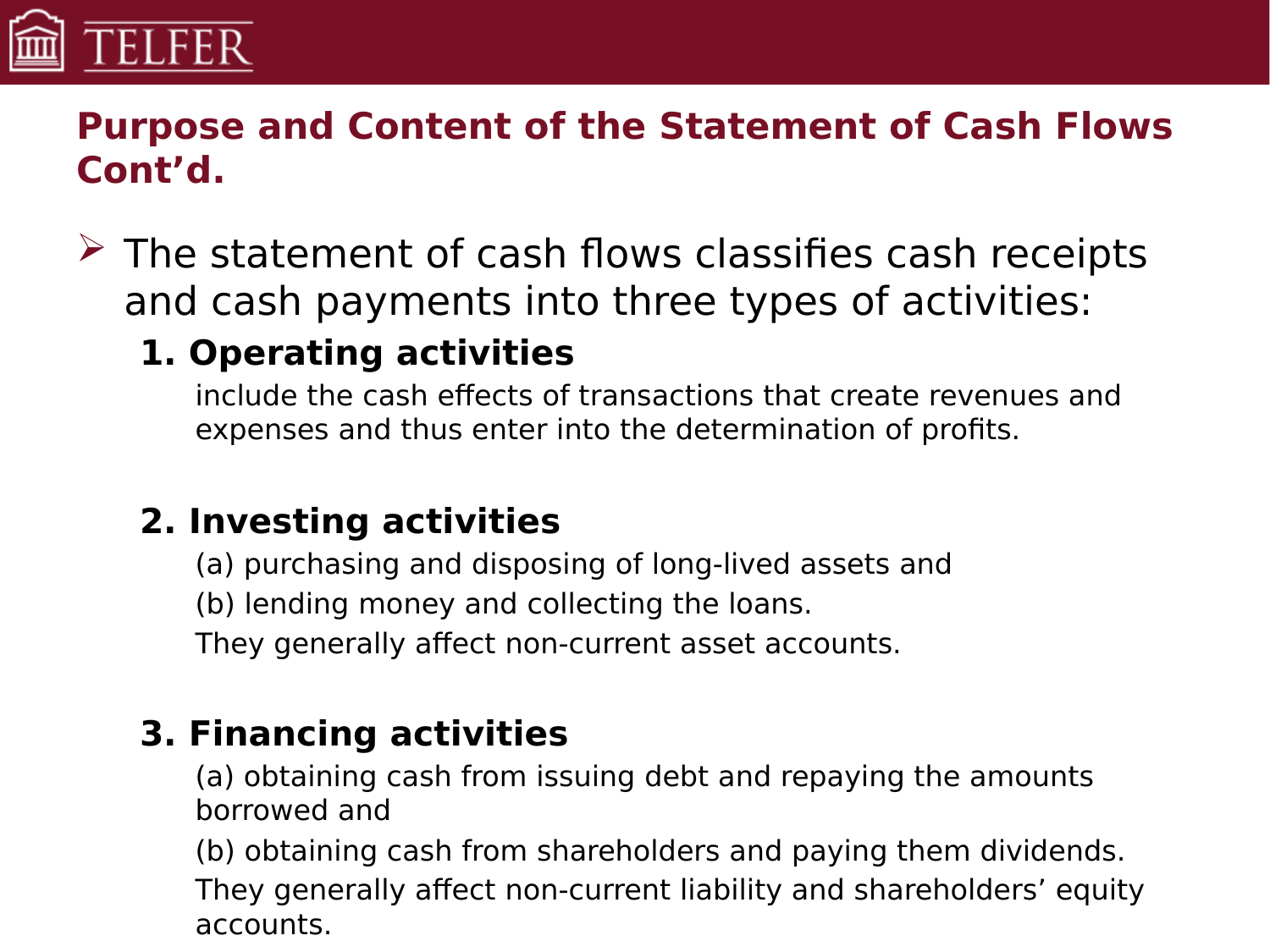

# Purpose and Content of the Statement of Cash Flows Cont’d.
The statement of cash flows classifies cash receipts and cash payments into three types of activities:
1. Operating activities
include the cash effects of transactions that create revenues and expenses and thus enter into the determination of profits.

2. Investing activities
(a) purchasing and disposing of long-lived assets and
(b) lending money and collecting the loans.
They generally affect non-current asset accounts.

3. Financing activities
(a) obtaining cash from issuing debt and repaying the amounts borrowed and
(b) obtaining cash from shareholders and paying them dividends.
They generally affect non-current liability and shareholders’ equity accounts.